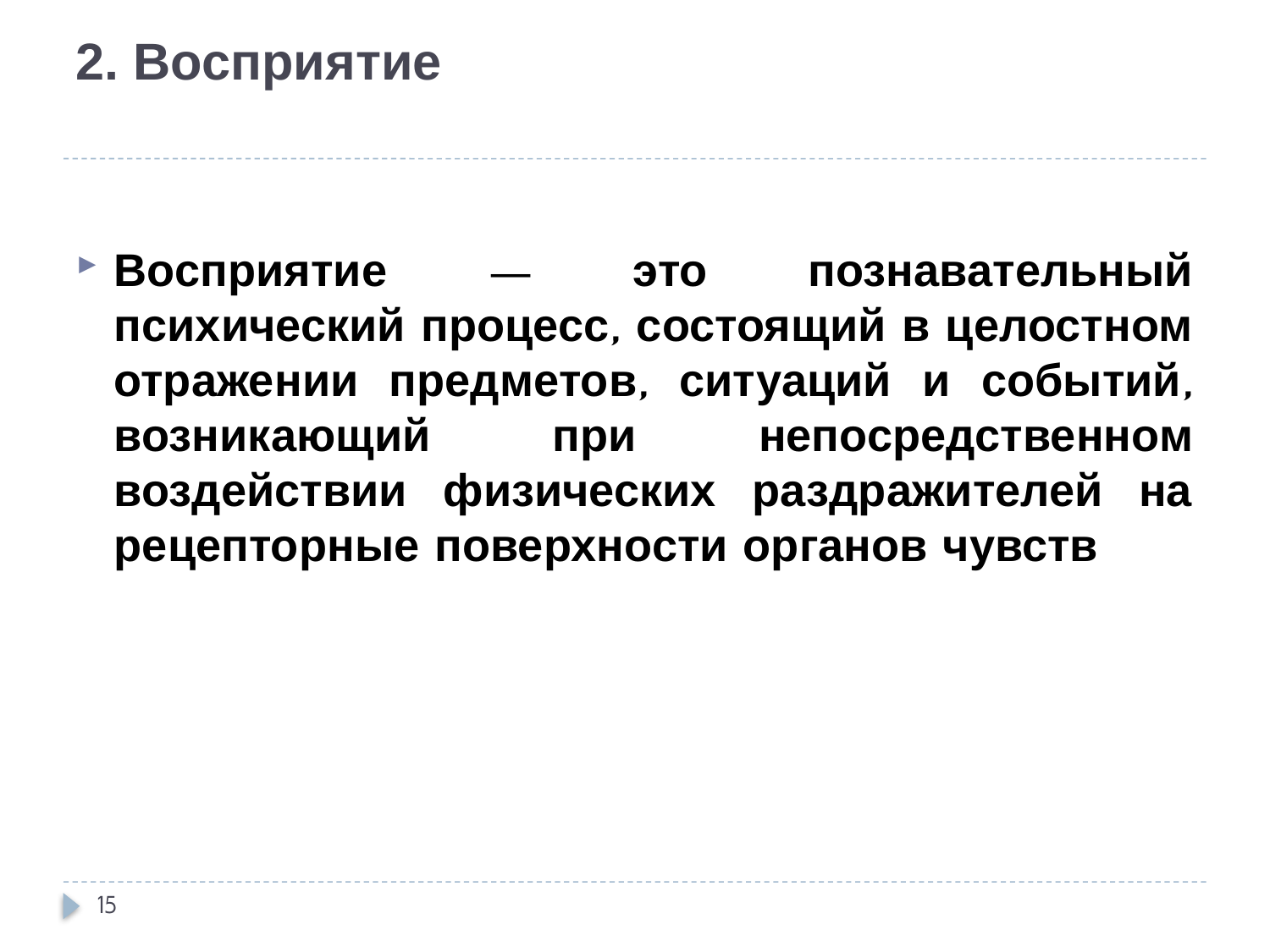

# 2. Восприятие

Восприятие — это познавательный психический процесс, состоящий в целостном отражении предметов, ситуаций и событий, возникающий при непосредственном воздействии физических раздражителей на рецепторные поверхности органов чувств
15